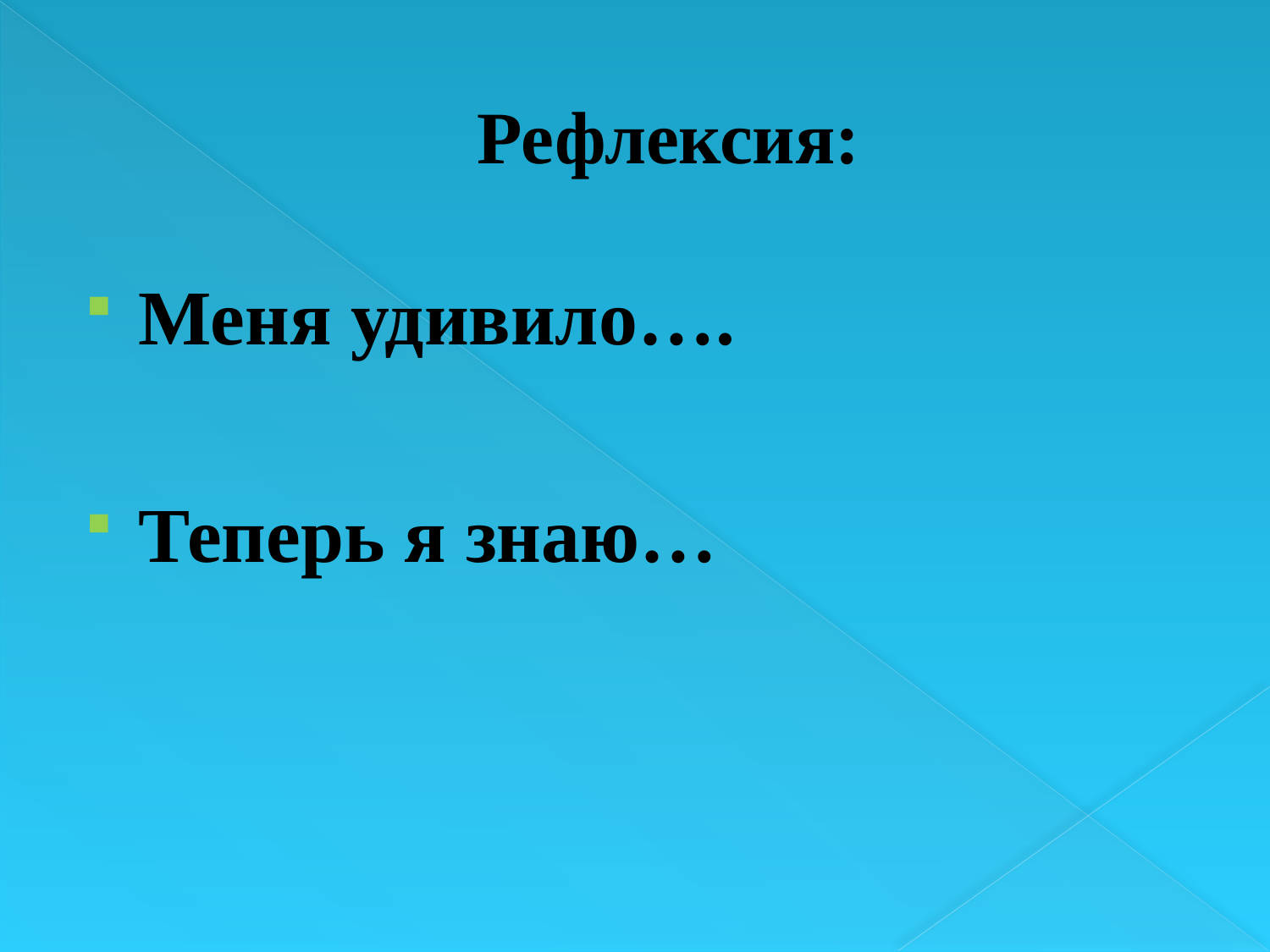

# Рефлексия:
Меня удивило….

Теперь я знаю…